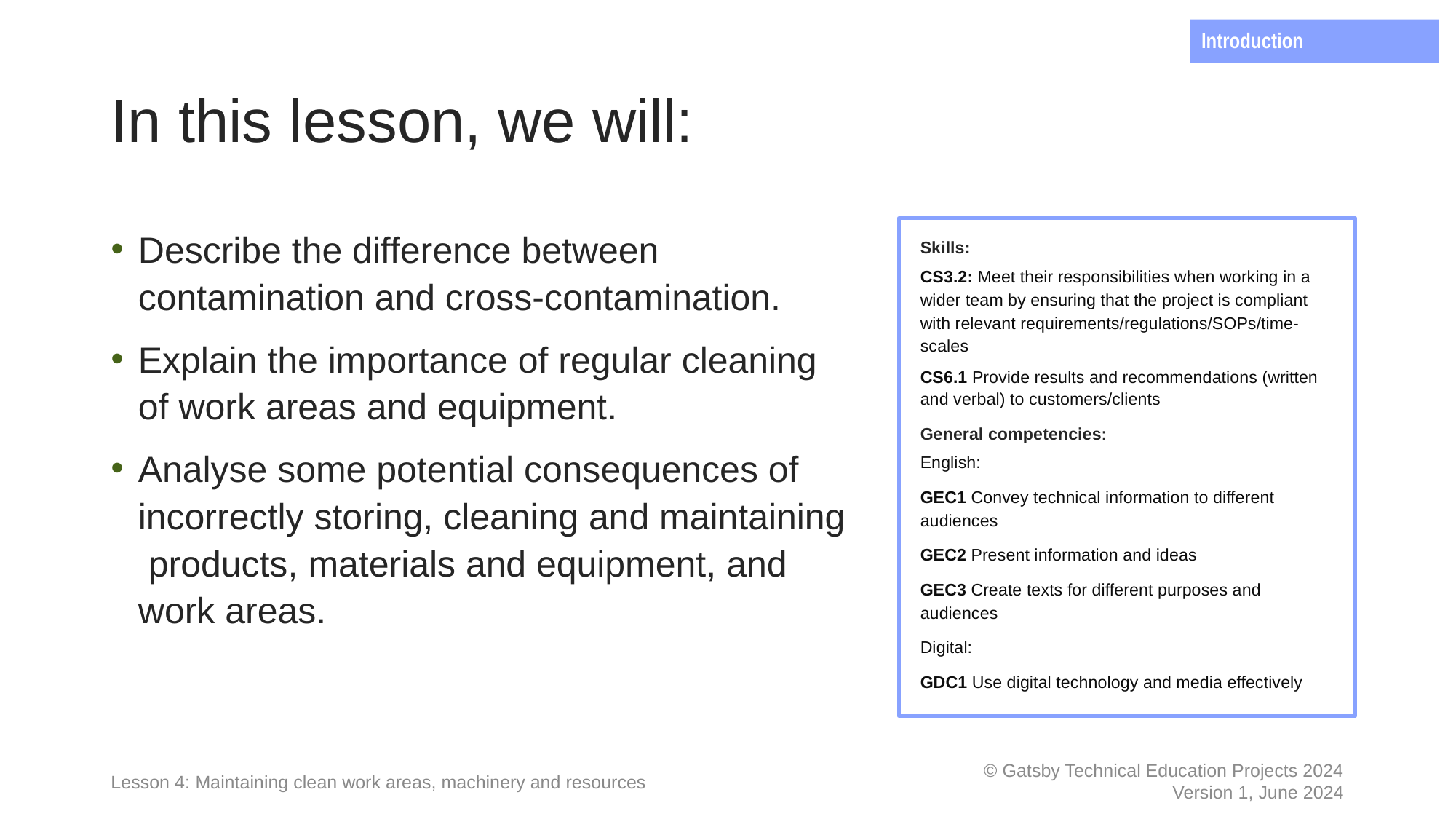

Introduction
# In this lesson, we will:
Describe the difference between contamination and cross-contamination.
Explain the importance of regular cleaning of work areas and equipment.
Analyse some potential consequences of incorrectly storing, cleaning and maintaining  products, materials and equipment, and work areas.
Skills:
CS3.2: Meet their responsibilities when working in a wider team by ensuring that the project is compliant with relevant requirements/regulations/SOPs/time-scales
CS6.1 Provide results and recommendations (written and verbal) to customers/clients
General competencies:
English:
GEC1 Convey technical information to different audiences
GEC2 Present information and ideas
GEC3 Create texts for different purposes and audiences
Digital:
GDC1 Use digital technology and media effectively
Lesson 4: Maintaining clean work areas, machinery and resources